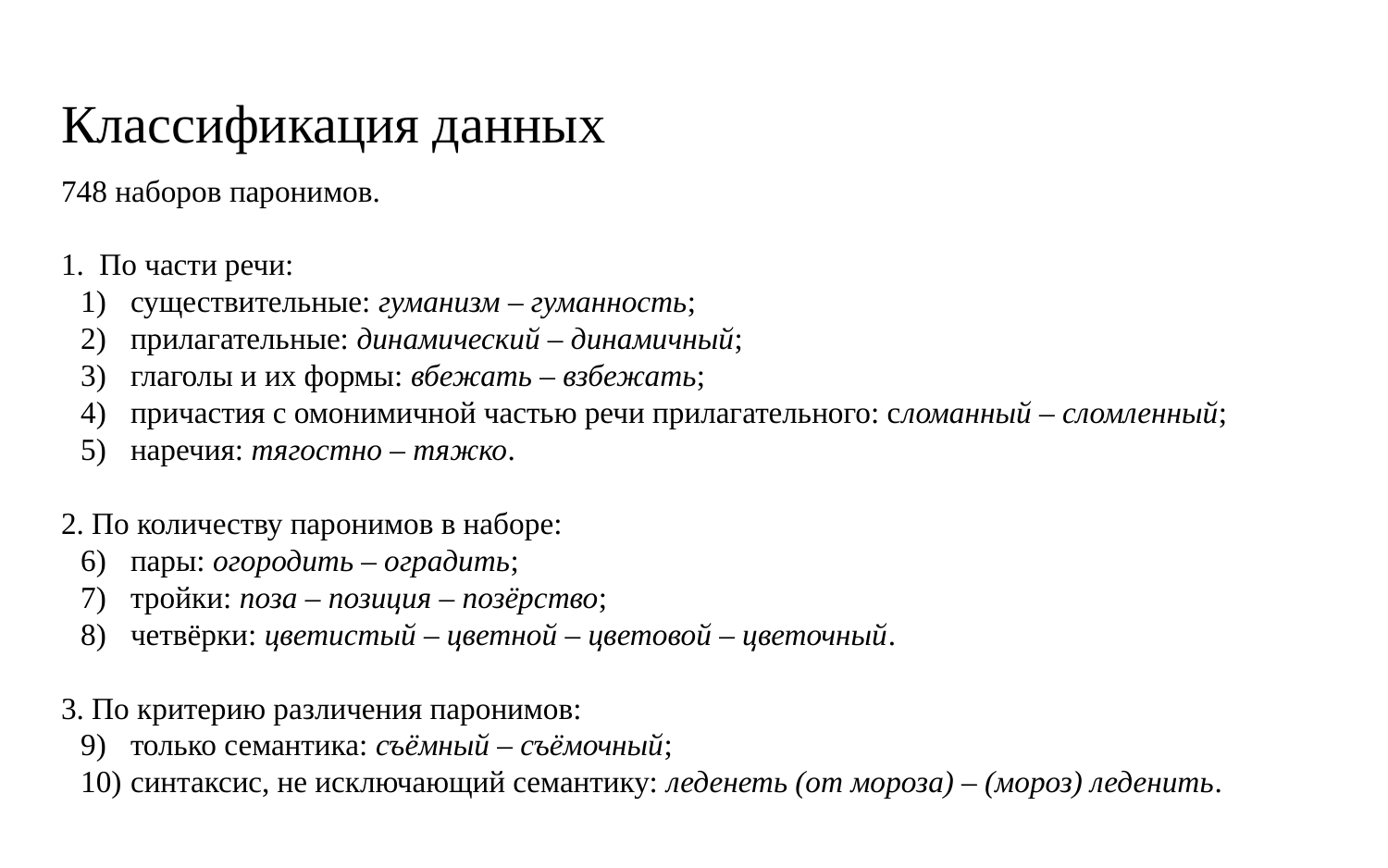

# Классификация данных
748 наборов паронимов.

1.  По части речи:
существительные: гуманизм – гуманность;
прилагательные: динамический – динамичный;
глаголы и их формы: вбежать – взбежать;
причастия с омонимичной частью речи прилагательного: сломанный – сломленный;
наречия: тягостно – тяжко.

2. По количеству паронимов в наборе:
пары: огородить – оградить;
тройки: поза – позиция – позёрство;
четвёрки: цветистый – цветной – цветовой – цветочный.

3. По критерию различения паронимов:
только семантика: съёмный – съёмочный;
синтаксис, не исключающий семантику: леденеть (от мороза) – (мороз) леденить.